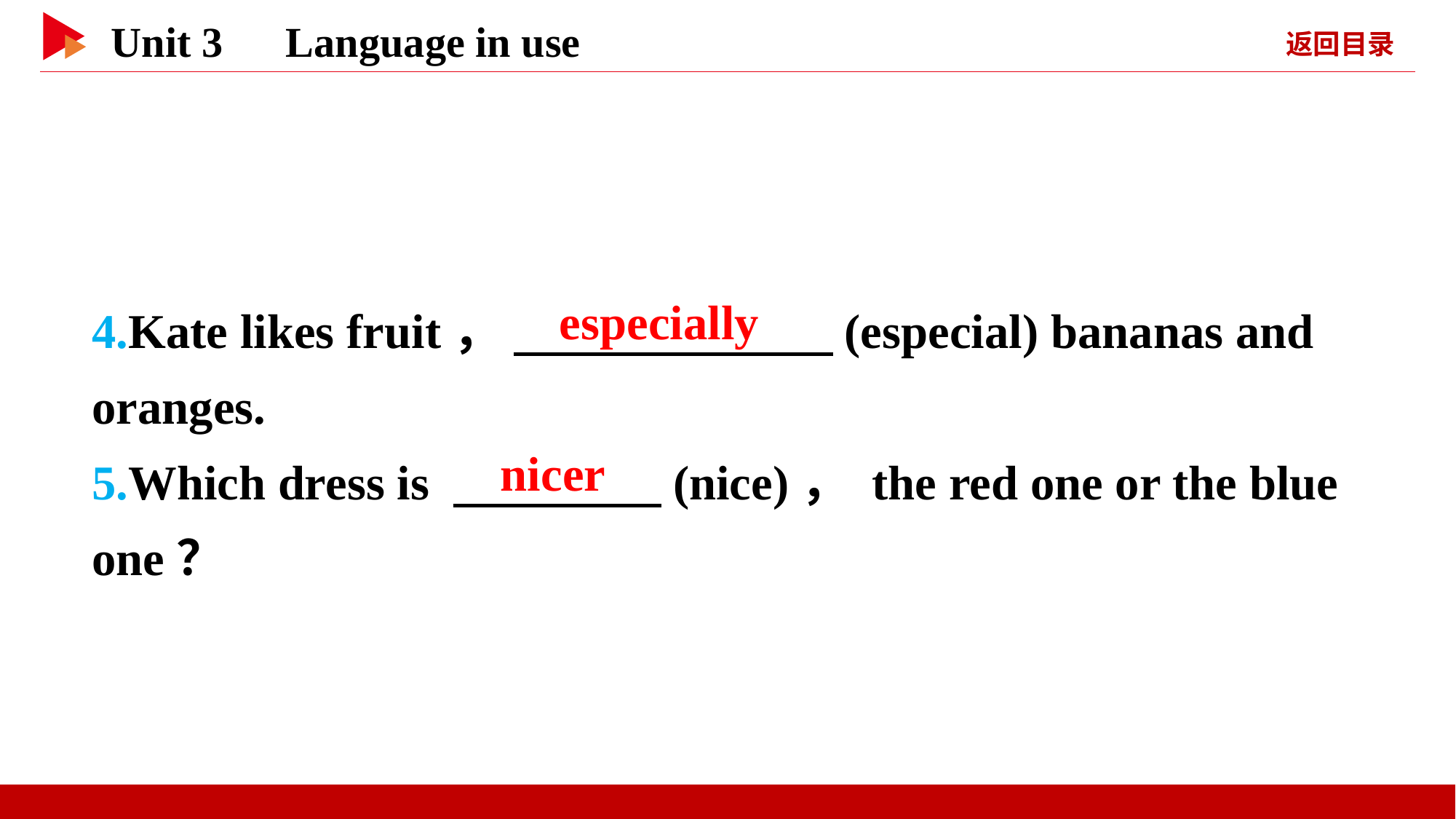

4.Kate likes fruit， 　                    　(especial) bananas and oranges.
5.Which dress is 　          　(nice)， the red one or the blue one？
　especially
　nicer